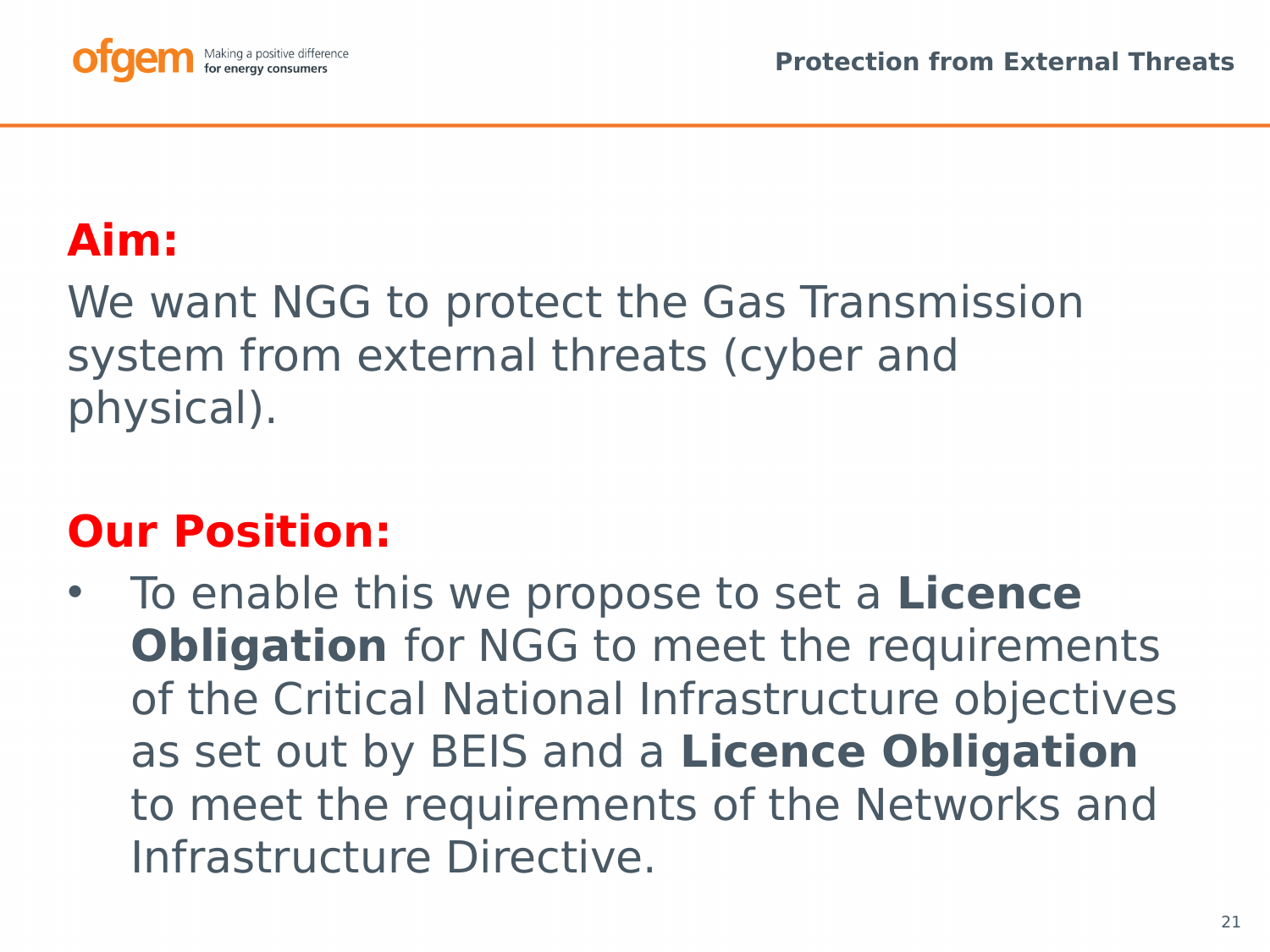

# Protection from External Threats
Aim:
We want NGG to protect the Gas Transmission system from external threats (cyber and physical).

Our Position:
To enable this we propose to set a Licence Obligation for NGG to meet the requirements of the Critical National Infrastructure objectives as set out by BEIS and a Licence Obligation to meet the requirements of the Networks and Infrastructure Directive.

21